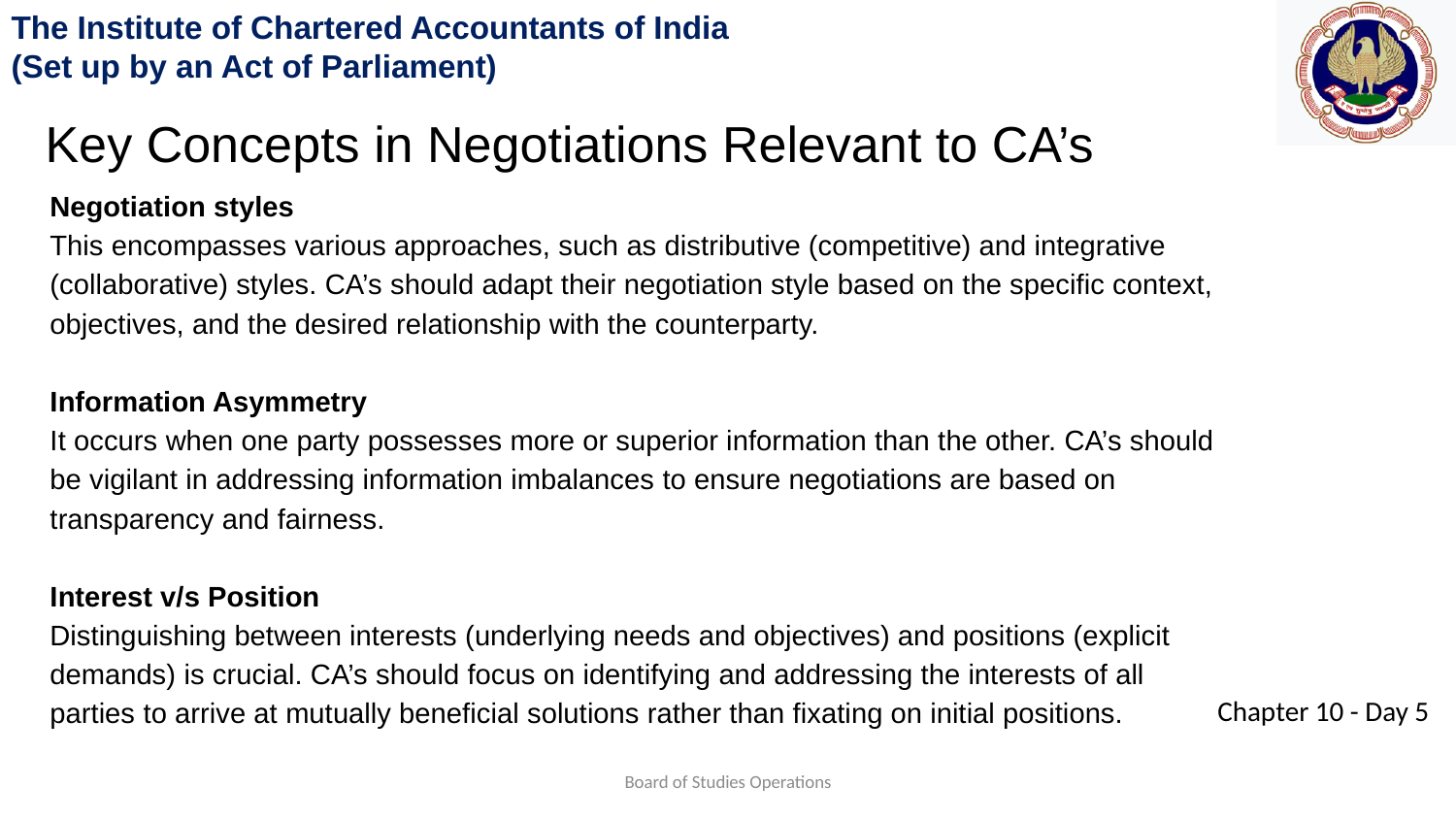

Key Concepts in Negotiations Relevant to CA’s
Negotiation styles
This encompasses various approaches, such as distributive (competitive) and integrative (collaborative) styles. CA’s should adapt their negotiation style based on the specific context, objectives, and the desired relationship with the counterparty.

Information Asymmetry
It occurs when one party possesses more or superior information than the other. CA’s should be vigilant in addressing information imbalances to ensure negotiations are based on transparency and fairness.

Interest v/s Position
Distinguishing between interests (underlying needs and objectives) and positions (explicit demands) is crucial. CA’s should focus on identifying and addressing the interests of all parties to arrive at mutually beneficial solutions rather than fixating on initial positions.
Board of Studies Operations